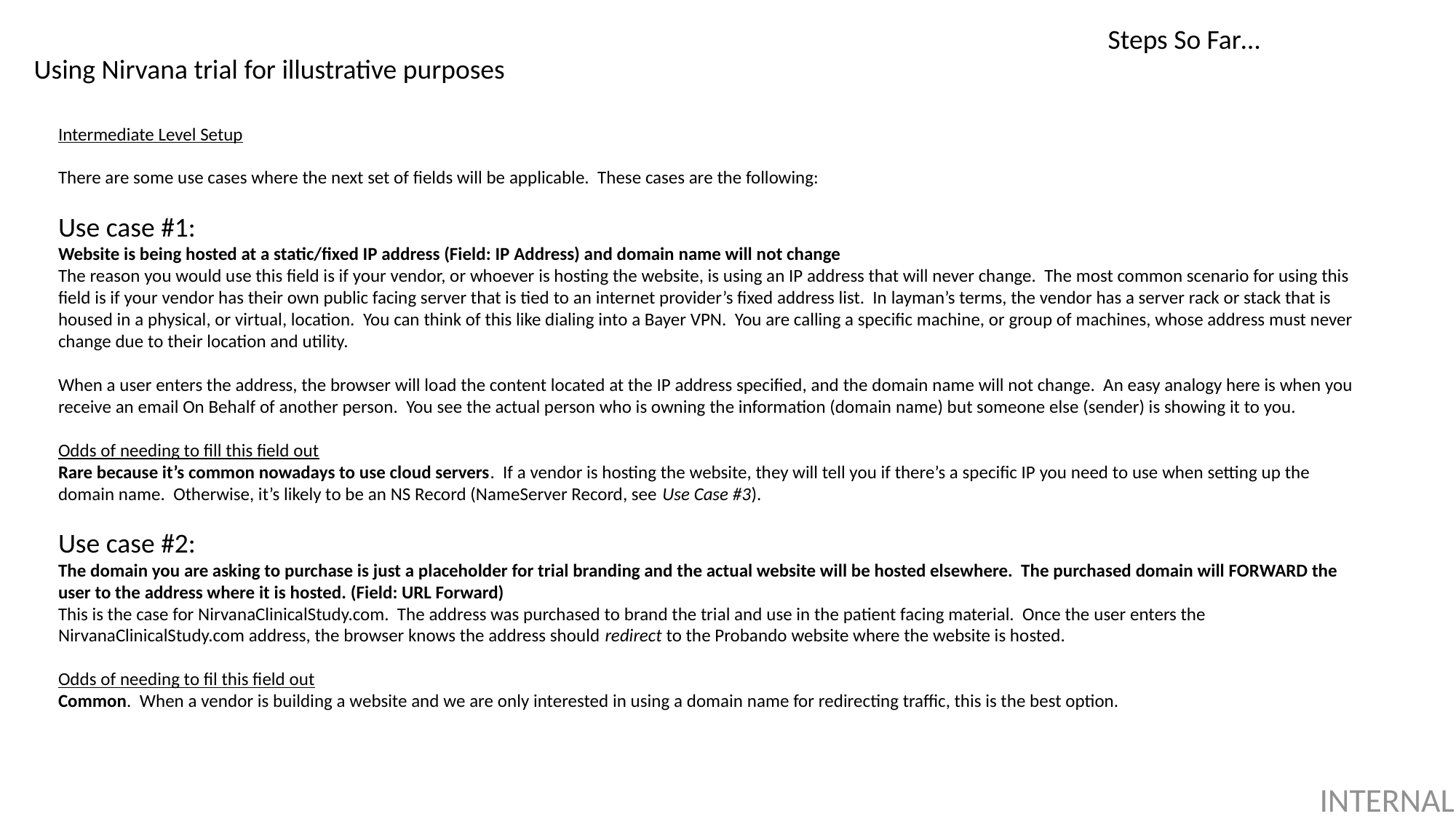

Steps So Far…
Using Nirvana trial for illustrative purposes
Intermediate Level Setup

There are some use cases where the next set of fields will be applicable.  These cases are the following:

Use case #1:
Website is being hosted at a static/fixed IP address (Field: IP Address) and domain name will not change
The reason you would use this field is if your vendor, or whoever is hosting the website, is using an IP address that will never change.  The most common scenario for using this field is if your vendor has their own public facing server that is tied to an internet provider’s fixed address list.  In layman’s terms, the vendor has a server rack or stack that is housed in a physical, or virtual, location.  You can think of this like dialing into a Bayer VPN.  You are calling a specific machine, or group of machines, whose address must never change due to their location and utility.

When a user enters the address, the browser will load the content located at the IP address specified, and the domain name will not change.  An easy analogy here is when you receive an email On Behalf of another person.  You see the actual person who is owning the information (domain name) but someone else (sender) is showing it to you.

Odds of needing to fill this field out
Rare because it’s common nowadays to use cloud servers.  If a vendor is hosting the website, they will tell you if there’s a specific IP you need to use when setting up the domain name.  Otherwise, it’s likely to be an NS Record (NameServer Record, see Use Case #3).

Use case #2:
The domain you are asking to purchase is just a placeholder for trial branding and the actual website will be hosted elsewhere.  The purchased domain will FORWARD the user to the address where it is hosted. (Field: URL Forward)
This is the case for NirvanaClinicalStudy.com.  The address was purchased to brand the trial and use in the patient facing material.  Once the user enters the NirvanaClinicalStudy.com address, the browser knows the address should redirect to the Probando website where the website is hosted.

Odds of needing to fil this field out
Common.  When a vendor is building a website and we are only interested in using a domain name for redirecting traffic, this is the best option.